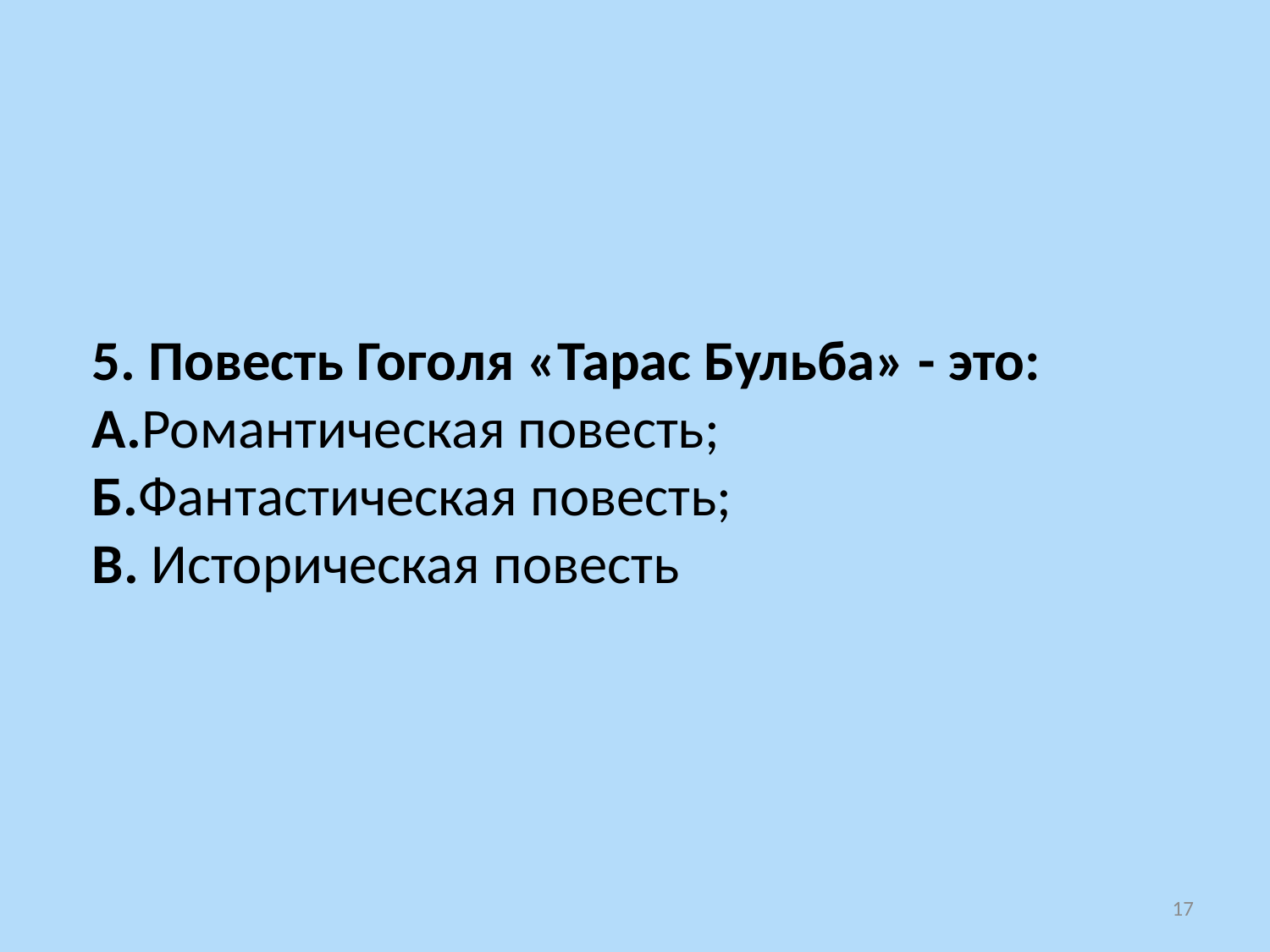

5. Повесть Гоголя «Тарас Бульба» - это:
А.Романтическая повесть;
Б.Фантастическая повесть;
В. Историческая повесть
17